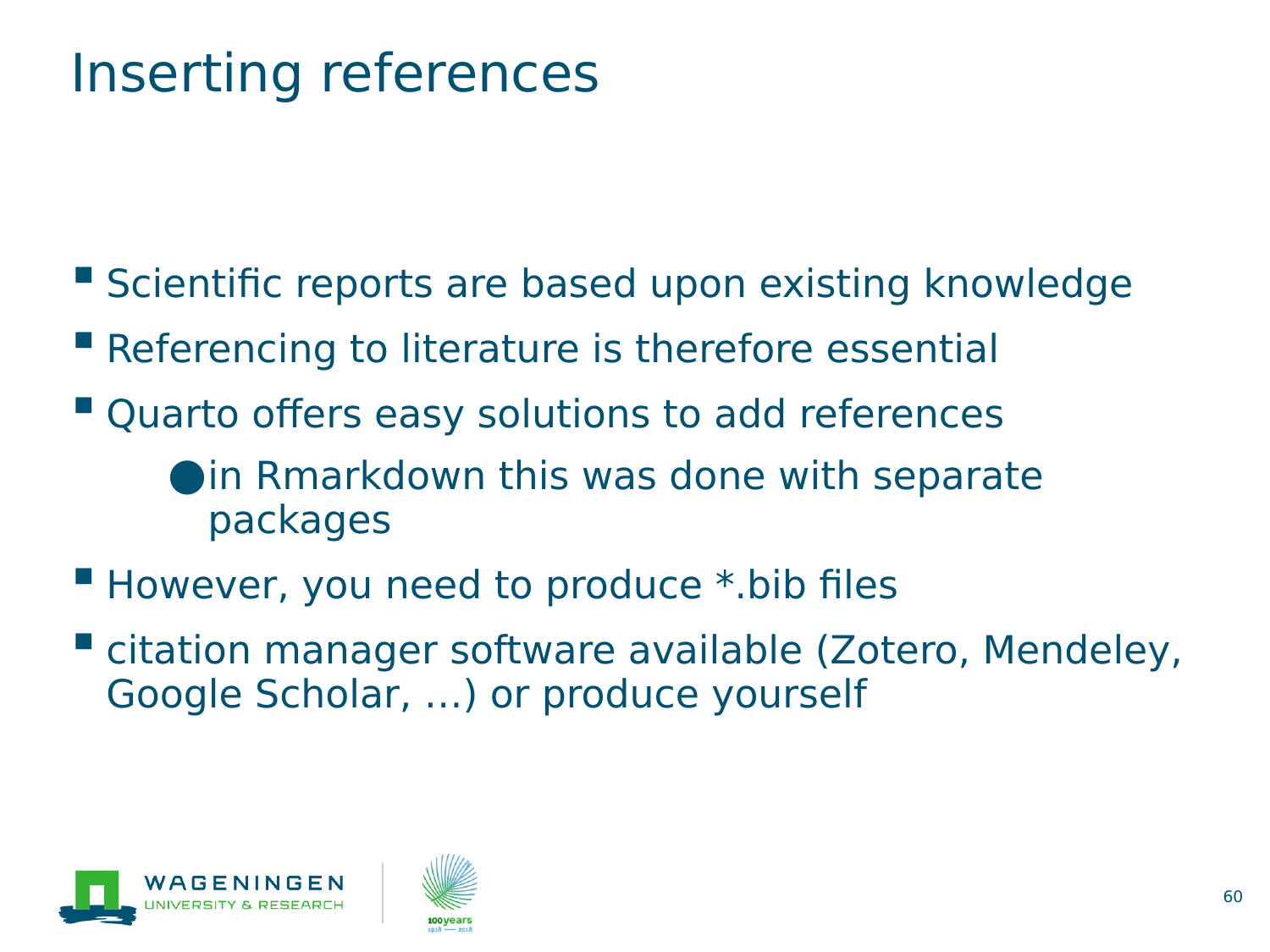

# Inserting references
Scientific reports are based upon existing knowledge
Referencing to literature is therefore essential
Quarto offers easy solutions to add references
in Rmarkdown this was done with separate packages
However, you need to produce *.bib files
citation manager software available (Zotero, Mendeley, Google Scholar, …) or produce yourself
60